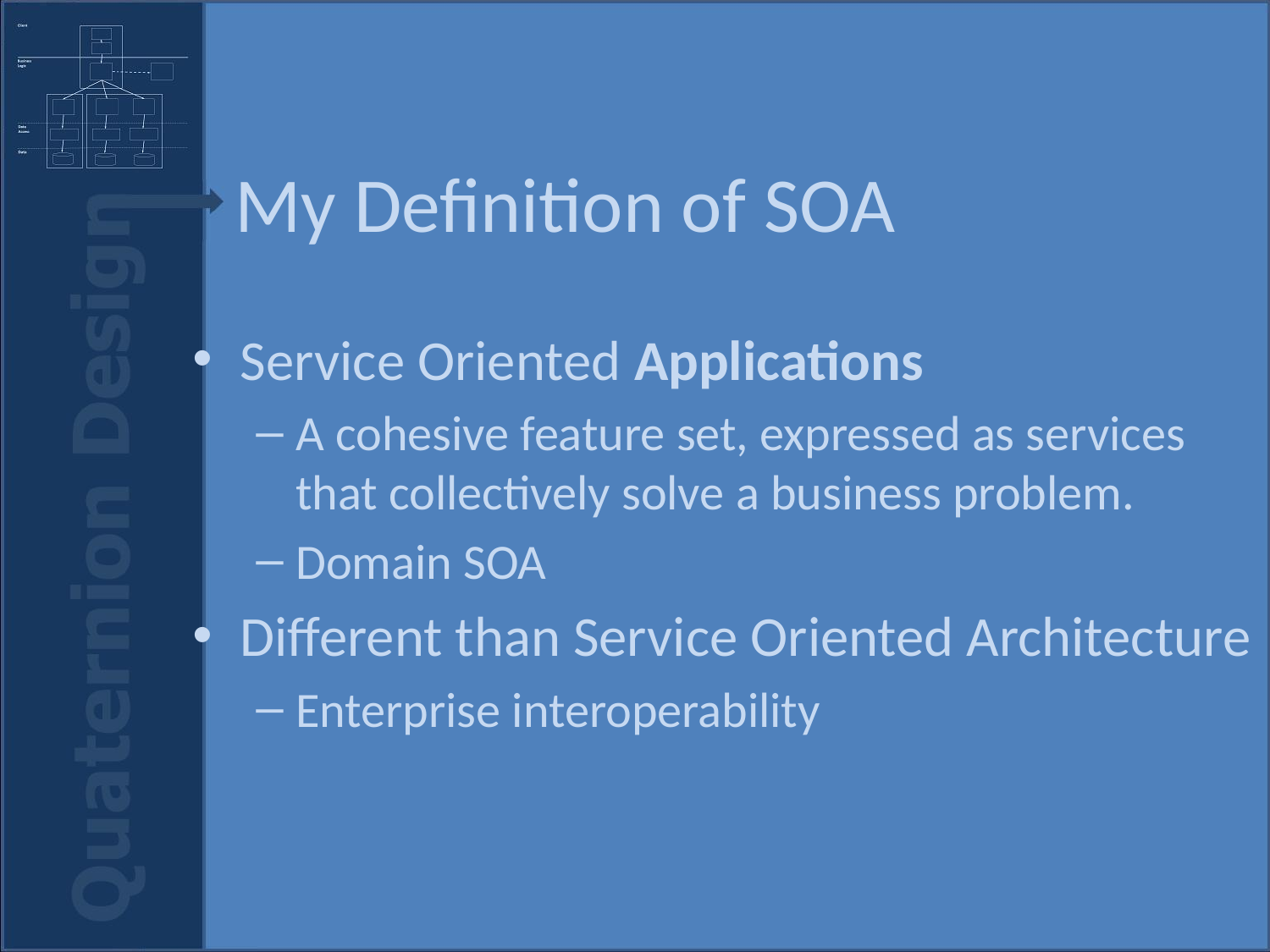

# My Definition of SOA
Service Oriented Applications
A cohesive feature set, expressed as services that collectively solve a business problem.
Domain SOA
Different than Service Oriented Architecture
Enterprise interoperability